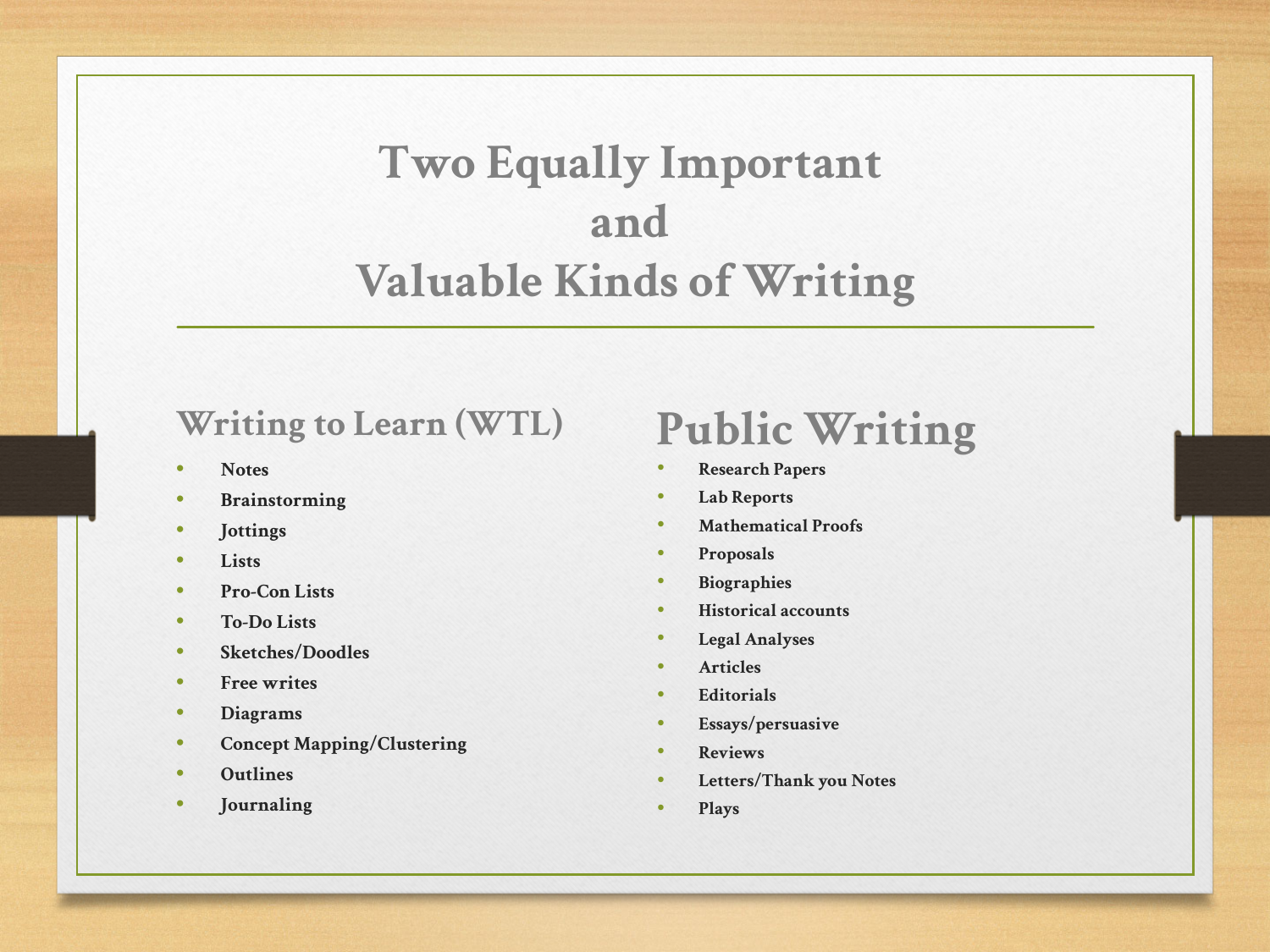

# Two Equally Important and Valuable Kinds of Writing
Writing to Learn (WTL)
Public Writing
Notes
Brainstorming
Jottings
Lists
Pro-Con Lists
To-Do Lists
Sketches/Doodles
Free writes
Diagrams
Concept Mapping/Clustering
Outlines
Journaling

Research Papers
Lab Reports
Mathematical Proofs
Proposals
Biographies
Historical accounts
Legal Analyses
Articles
Editorials
Essays/persuasive
Reviews
Letters/Thank you Notes
Plays